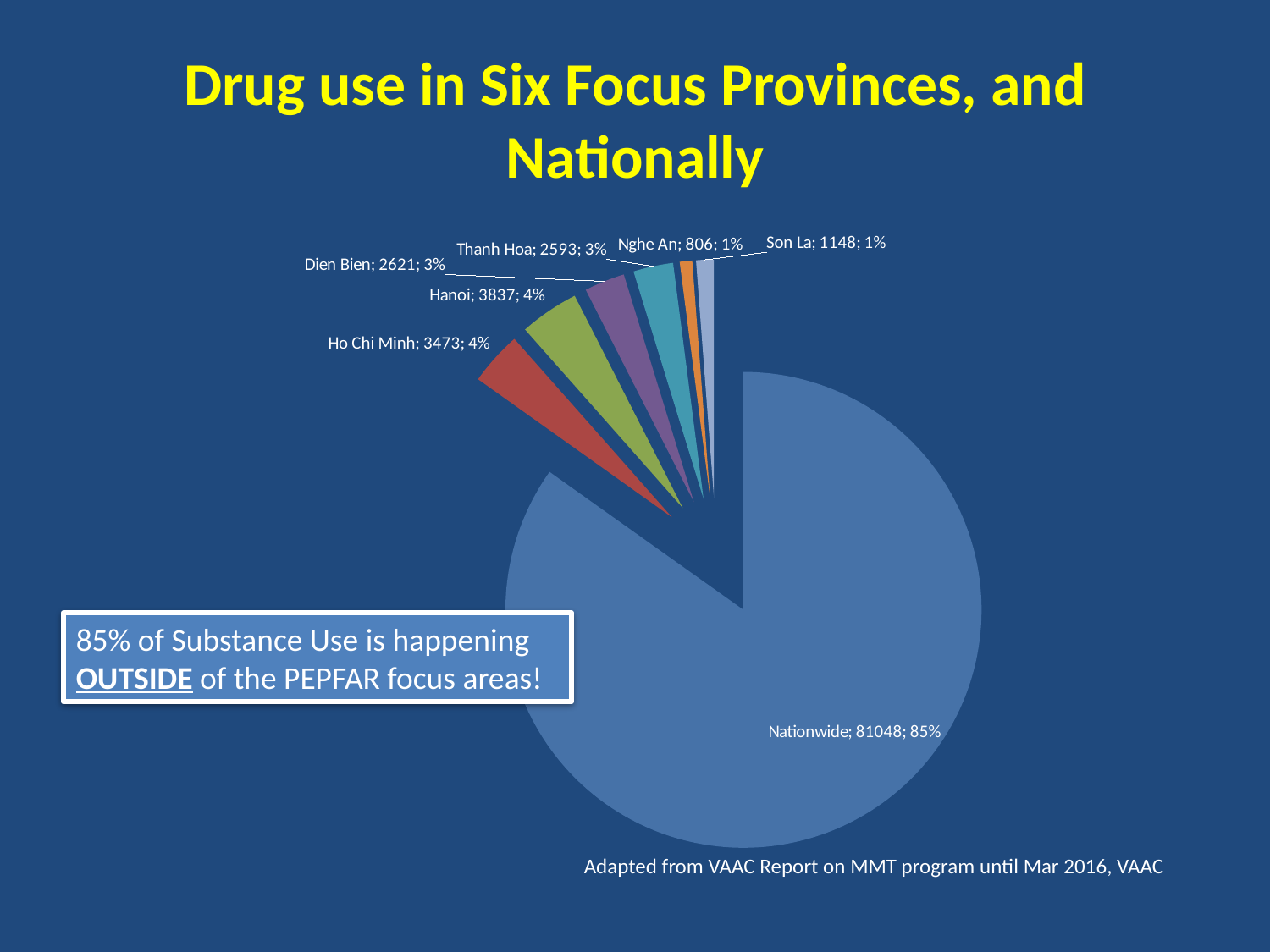

# Drug use in Six Focus Provinces, and Nationally

### Chart

| Category |  |
|---|---|
| Nationwide | 81048.0 |
| Ho Chi Minh | 3473.0 |
| Hanoi | 3837.0 |
| Dien Bien | 2621.0 |
| Thanh Hoa | 2593.0 |
| Nghe An | 806.0 |
| Son La | 1148.0 |

[unsupported chart]

85% of Substance Use is happening OUTSIDE of the PEPFAR focus areas!
Adapted from VAAC Report on MMT program until Mar 2016, VAAC